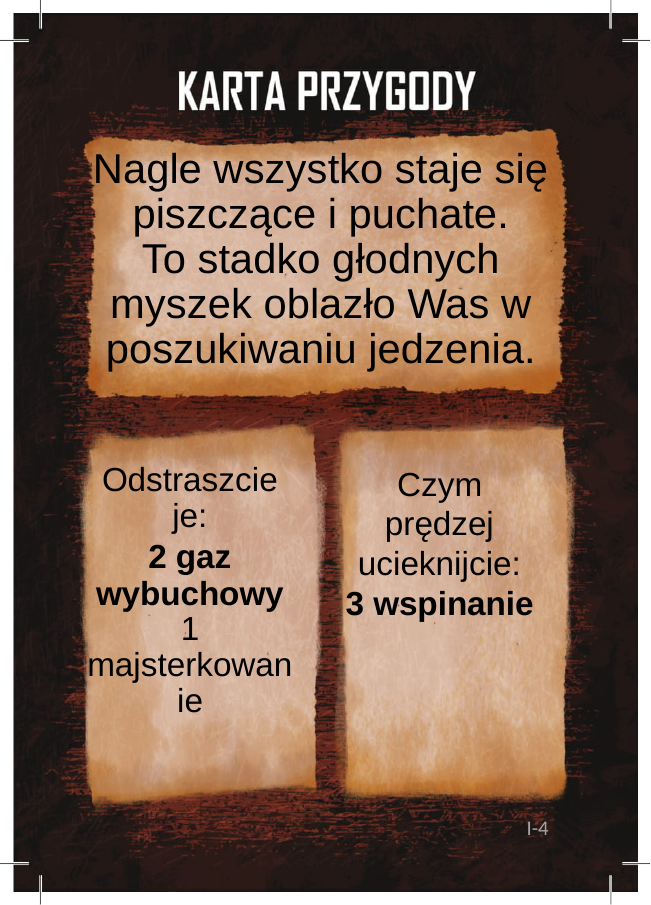

# Nagle wszystko staje się piszczące i puchate. To stadko głodnych myszek oblazło Was w poszukiwaniu jedzenia.
Odstraszcie je:
2 gaz wybuchowy
1 majsterkowanie
Czym prędzej ucieknijcie:
3 wspinanie
I-4